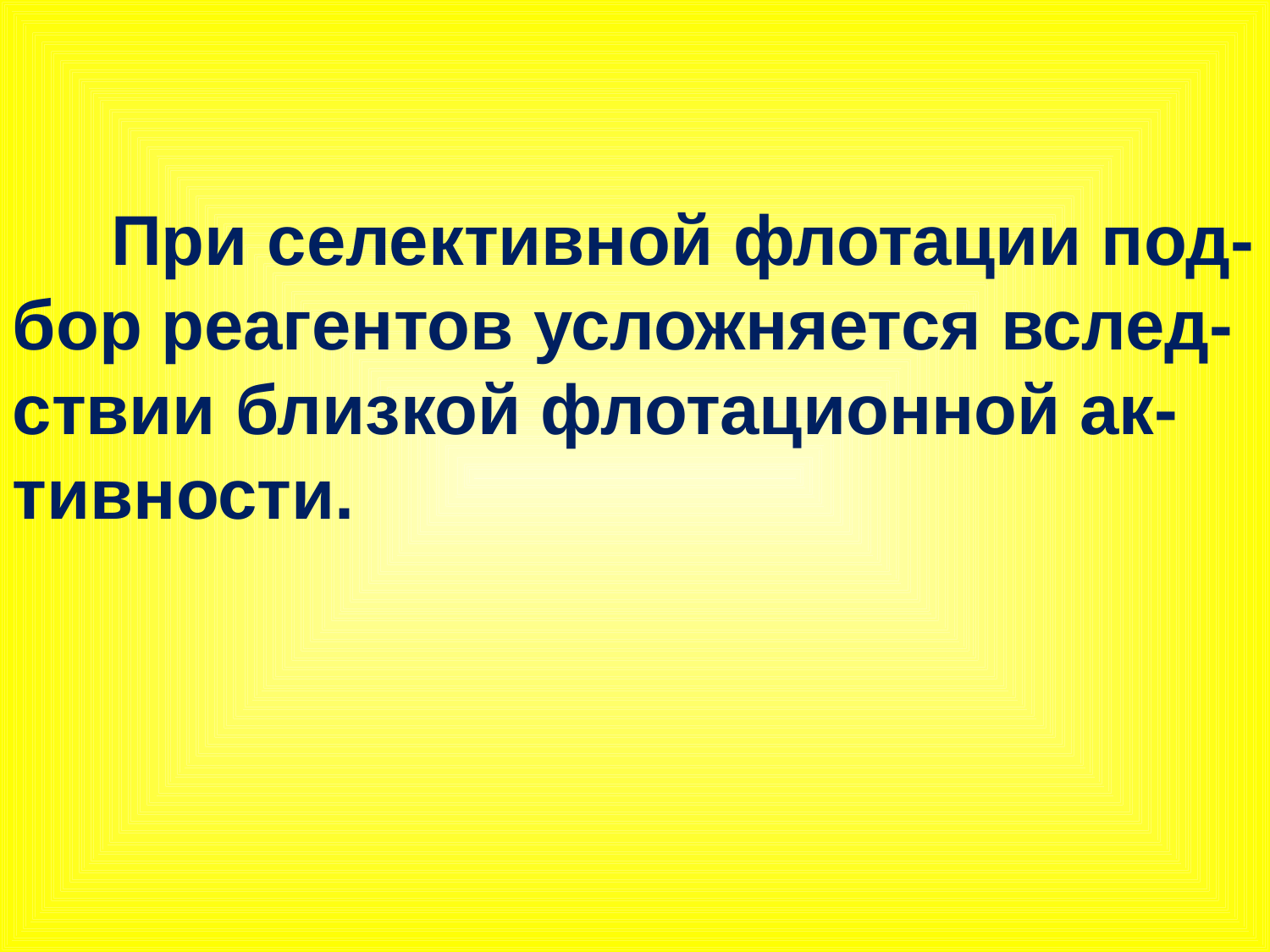

При селективной флотации под-бор реагентов усложняется вслед-ствии близкой флотационной ак-тивности.